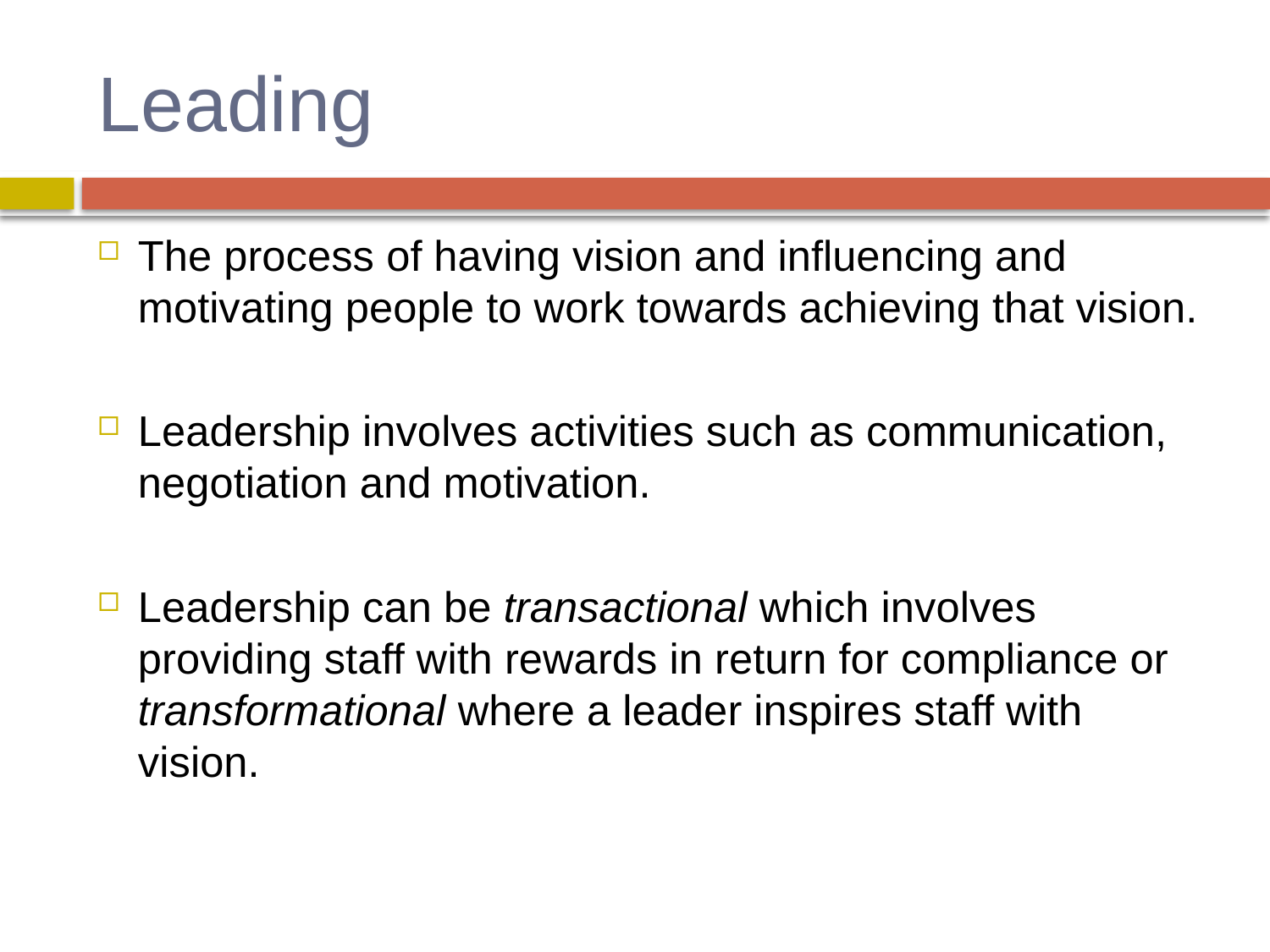

# Leading
The process of having vision and influencing and motivating people to work towards achieving that vision.

Leadership involves activities such as communication, negotiation and motivation.

Leadership can be transactional which involves providing staff with rewards in return for compliance or transformational where a leader inspires staff with vision.